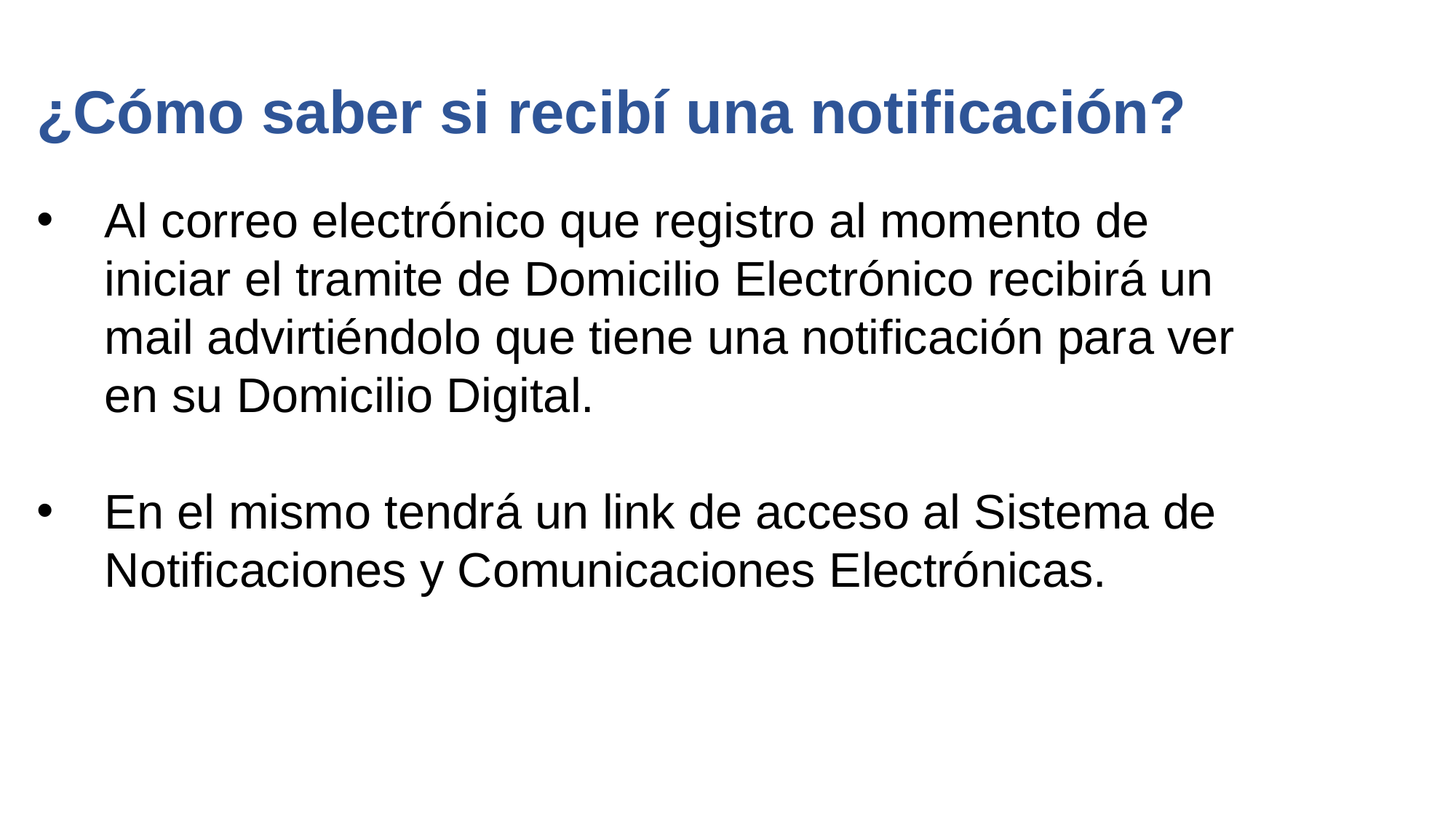

¿Cómo saber si recibí una notificación?

Al correo electrónico que registro al momento de iniciar el tramite de Domicilio Electrónico recibirá un mail advirtiéndolo que tiene una notificación para ver en su Domicilio Digital.

En el mismo tendrá un link de acceso al Sistema de Notificaciones y Comunicaciones Electrónicas.